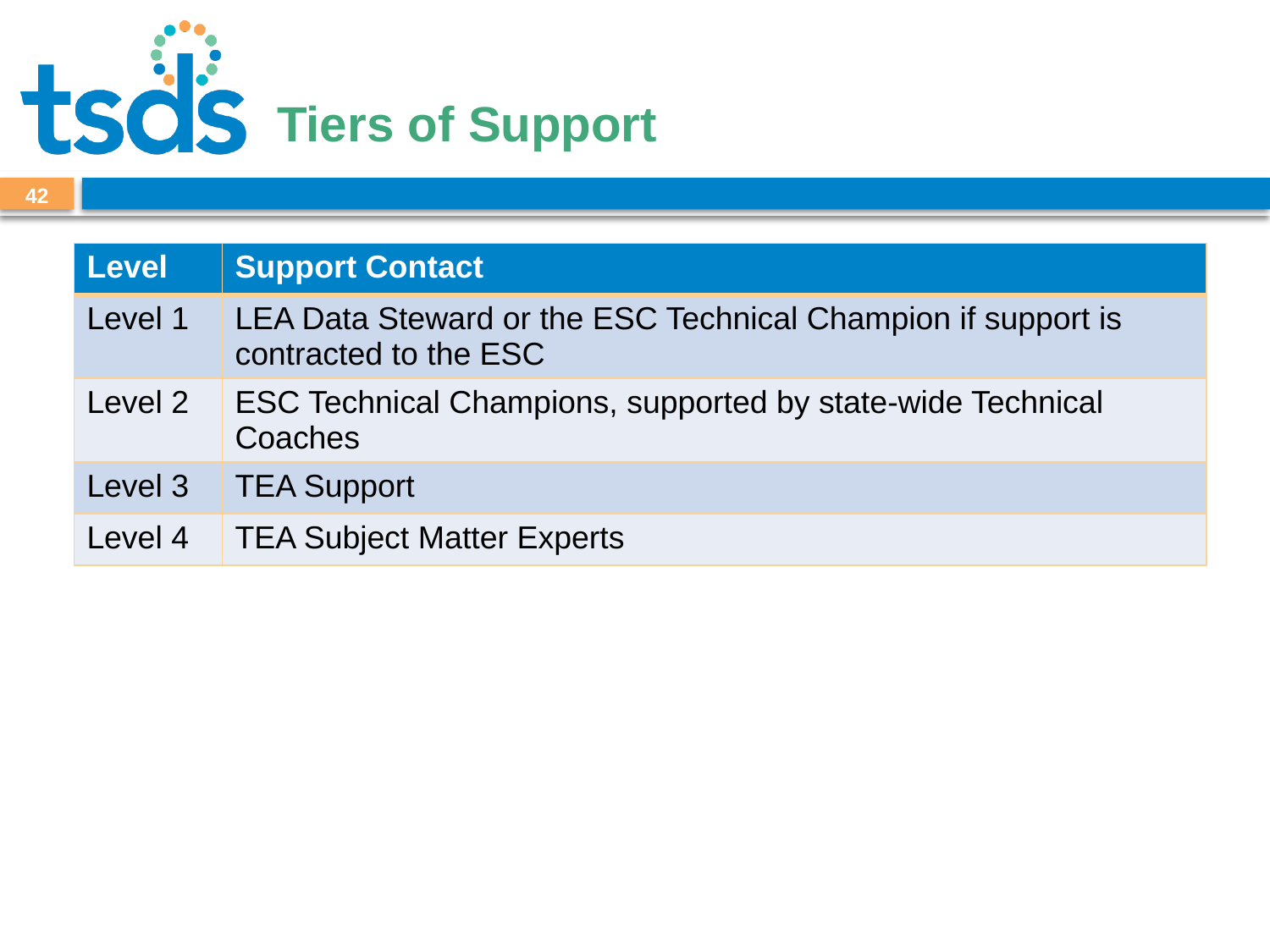

# Tiers of Support
42
| Level | Support Contact |
| --- | --- |
| Level 1 | LEA Data Steward or the ESC Technical Champion if support is contracted to the ESC |
| Level 2 | ESC Technical Champions, supported by state-wide Technical Coaches |
| Level 3 | TEA Support |
| Level 4 | TEA Subject Matter Experts |